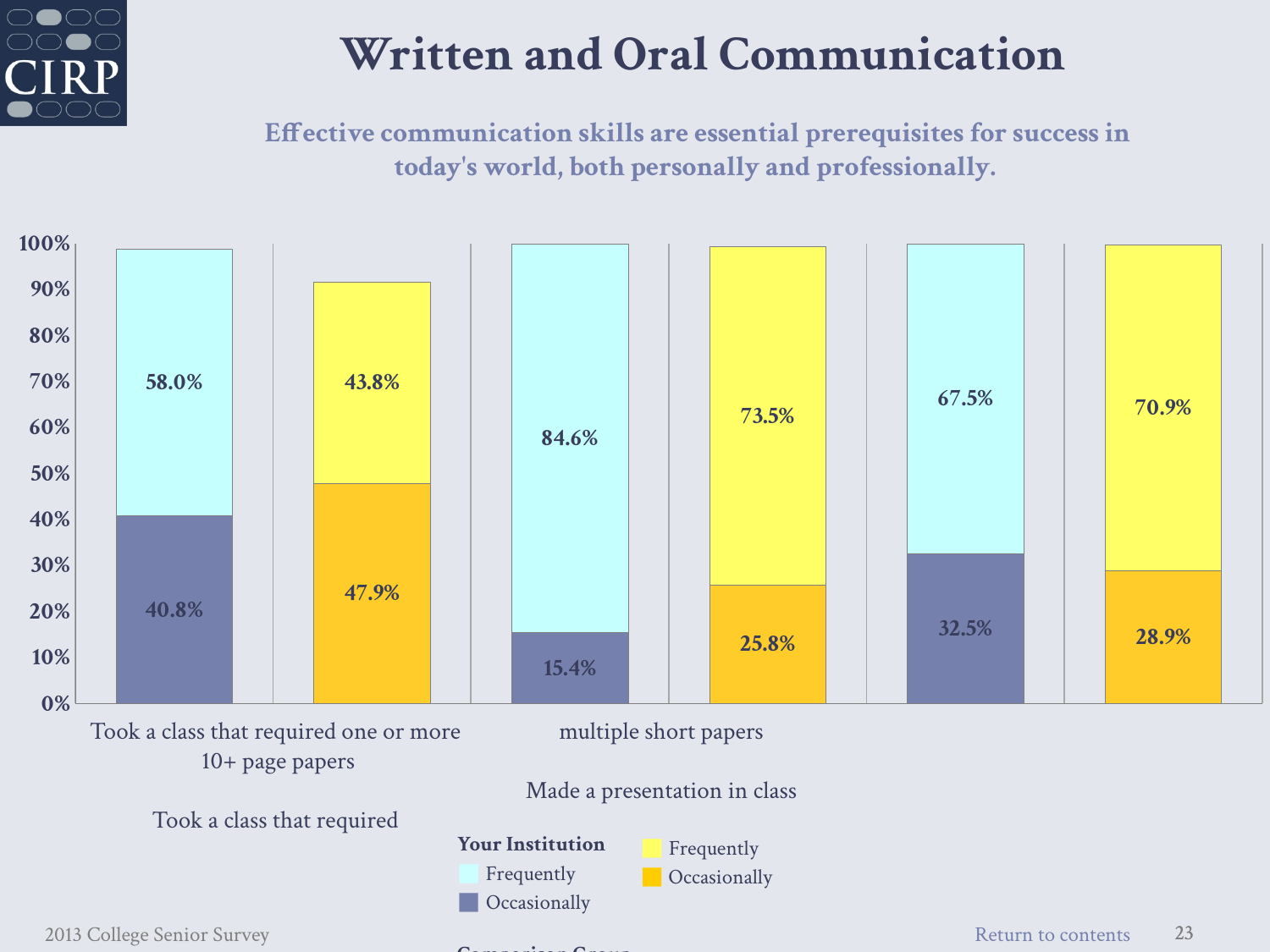

Written and Oral Communication
Effective communication skills are essential prerequisites for success in
today's world, both personally and professionally.

### Chart

| Category | occasionally | frequently |
|---|---|---|
| Took a class that required one or more 10+ page papers | 0.408 | 0.58 |
| comp | 0.479 | 0.438 |
| Took a class that required multiple short papers | 0.154 | 0.846 |
| comp | 0.258 | 0.735 |
| Made a presentation in class | 0.325 | 0.675 |
| comp | 0.289 | 0.709 |
Took a class that required one or more
10+ page papers

Took a class that required
multiple short papers

Made a presentation in class

Your Institution
■ Frequently
■ Occasionally

Comparison Group
■ Frequently
■ Occasionally

2013 College Senior Survey
23
23